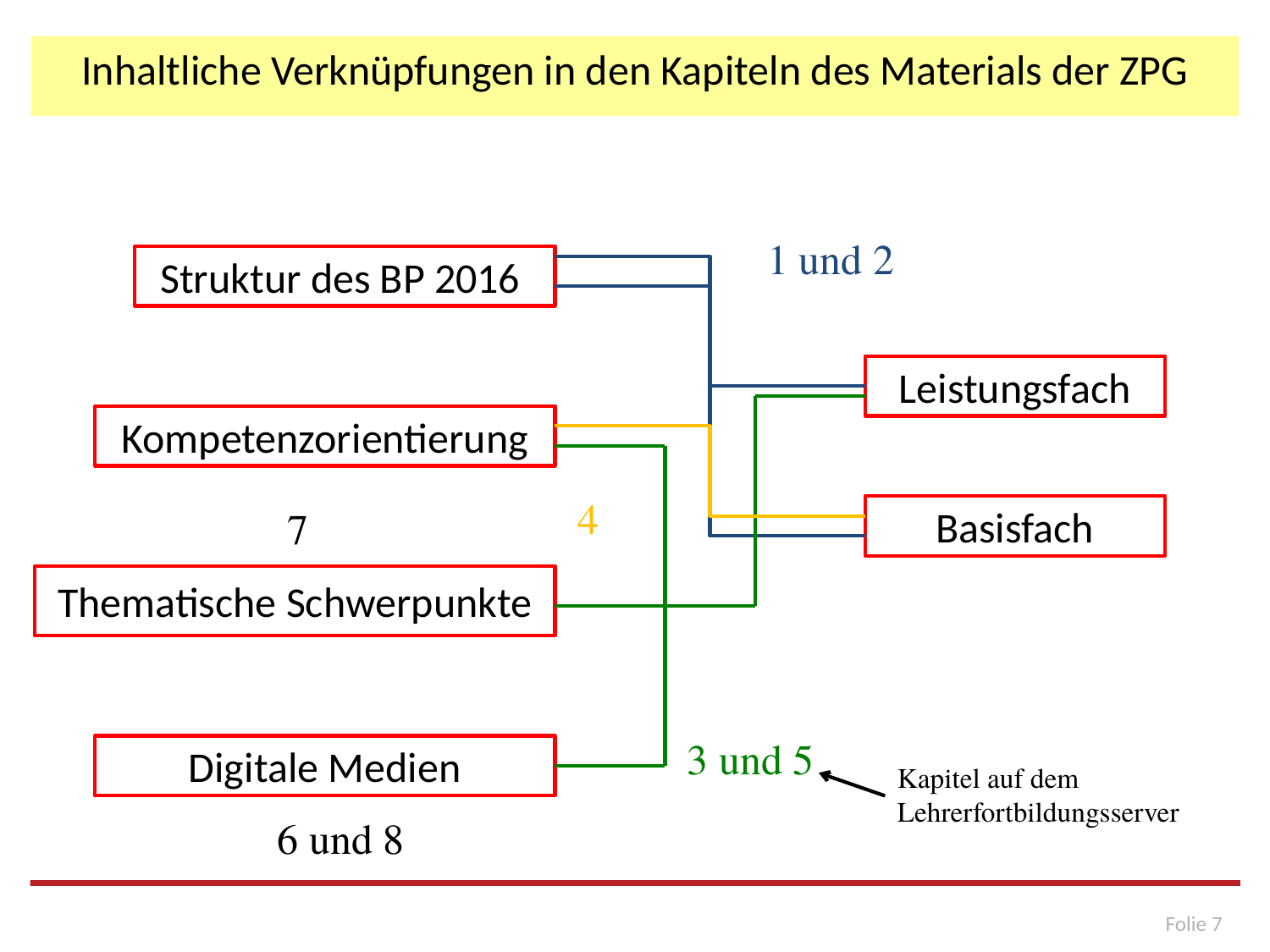

# Inhaltliche Verknüpfungen in den Kapiteln des Materials der ZPG

1 und 2
Struktur des BP 2016
Leistungsfach
Kompetenzorientierung
4
7
Basisfach
Thematische Schwerpunkte
3 und 5
Digitale Medien
Kapitel auf dem Lehrerfortbildungsserver
6 und 8
Folie 7